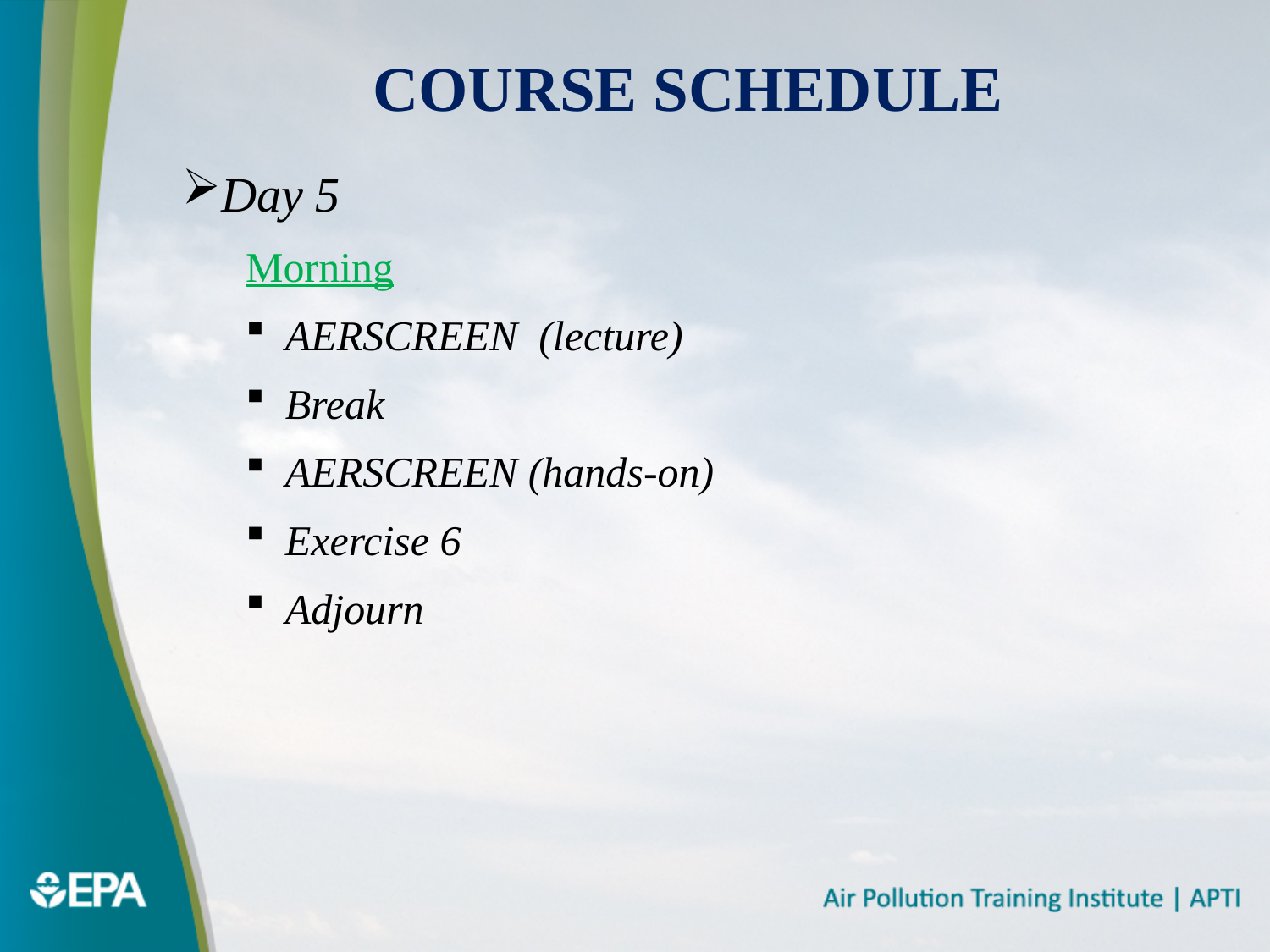

# Course Schedule
Day 5
Morning
AERSCREEN  (lecture)
Break
AERSCREEN (hands-on)
Exercise 6
Adjourn